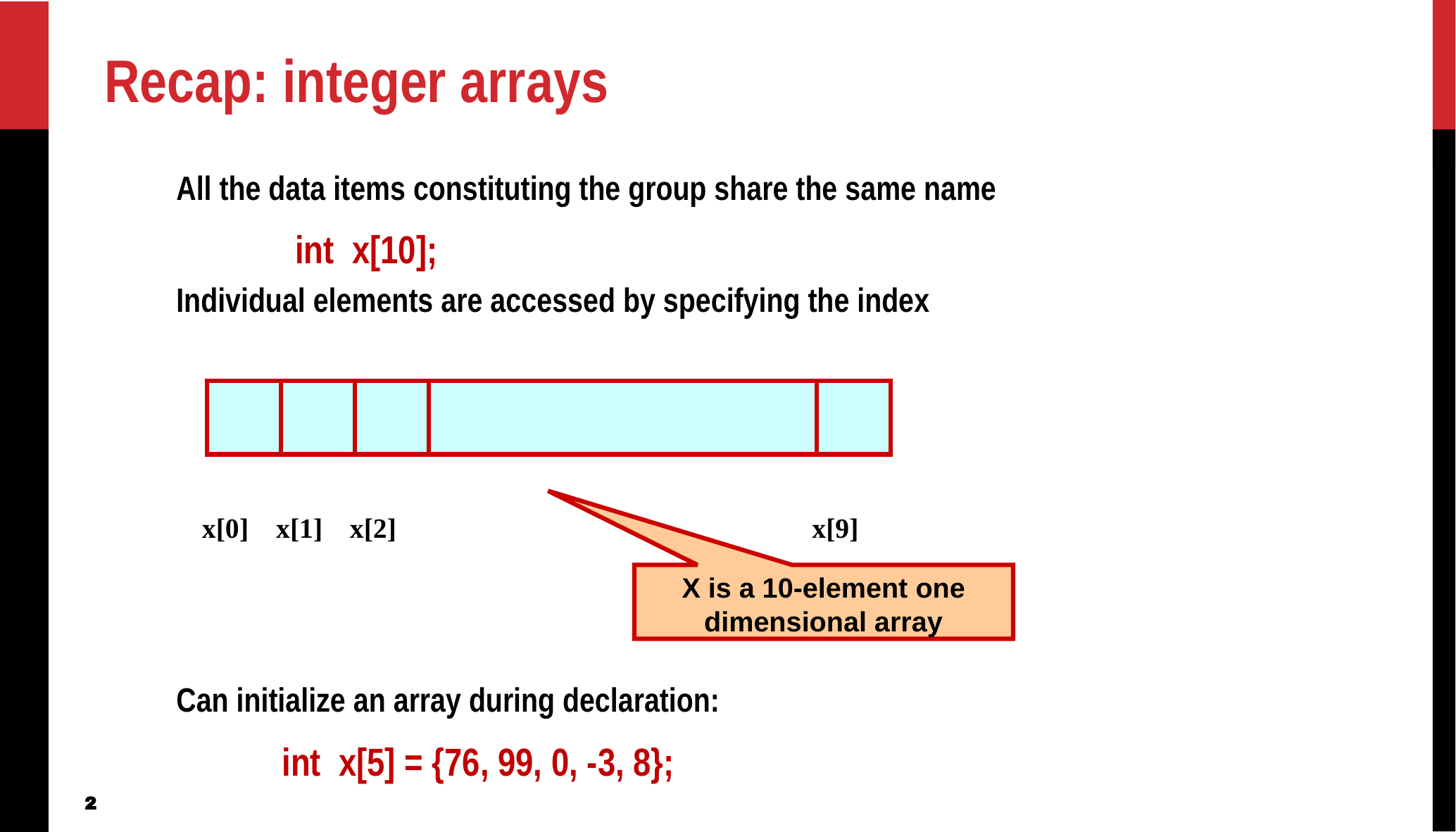

# Recap: integer arrays
All the data items constituting the group share the same name
int  x[10];
Individual elements are accessed by specifying the index

Can initialize an array during declaration:
	int  x[5] = {76, 99, 0, -3, 8};

x[0]
x[1]
x[2]
x[9]
X is a 10-element one dimensional array
2